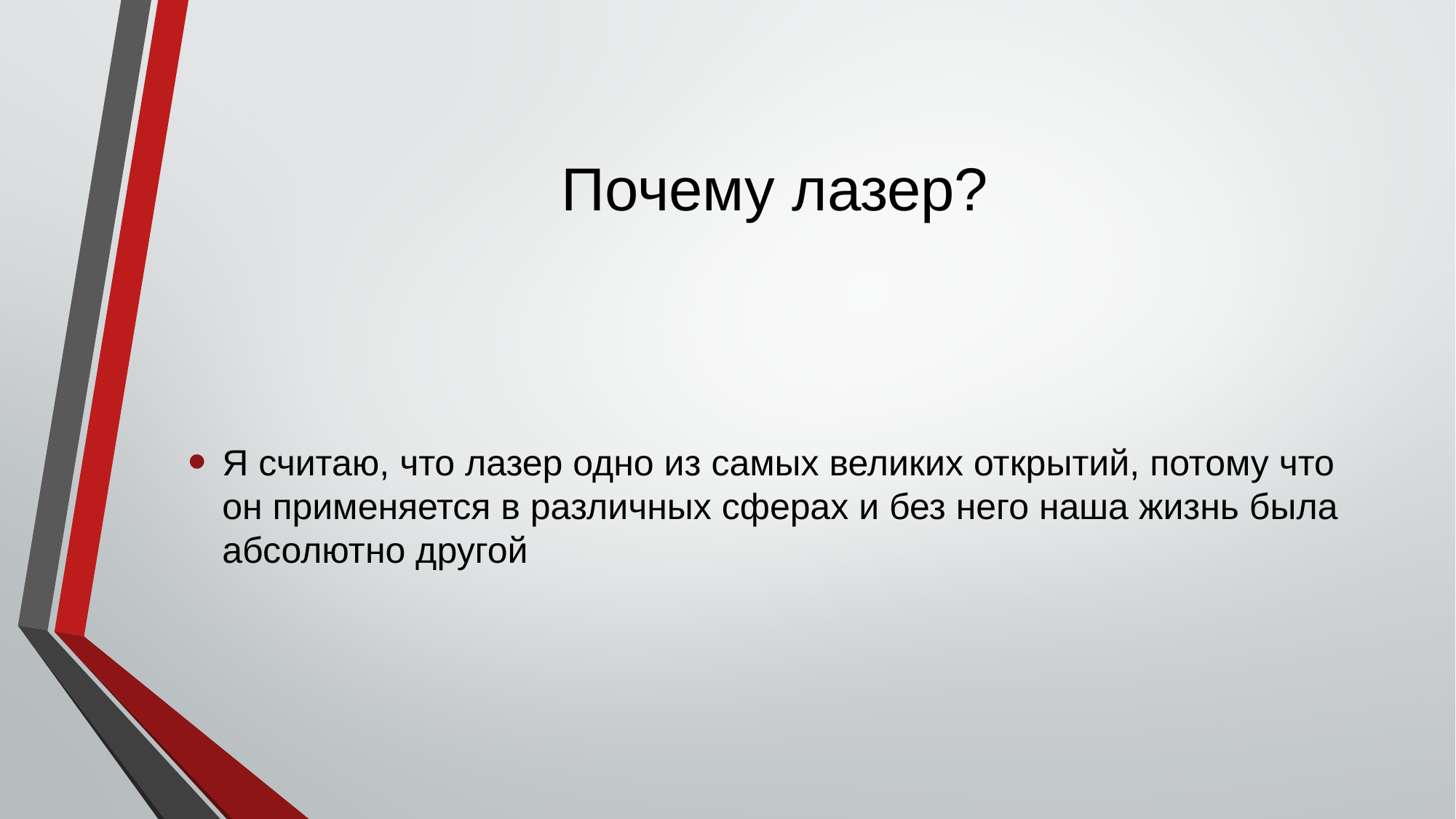

# Почему лазер?
Я считаю, что лазер одно из самых великих открытий, потому что он применяется в различных сферах и без него наша жизнь была абсолютно другой